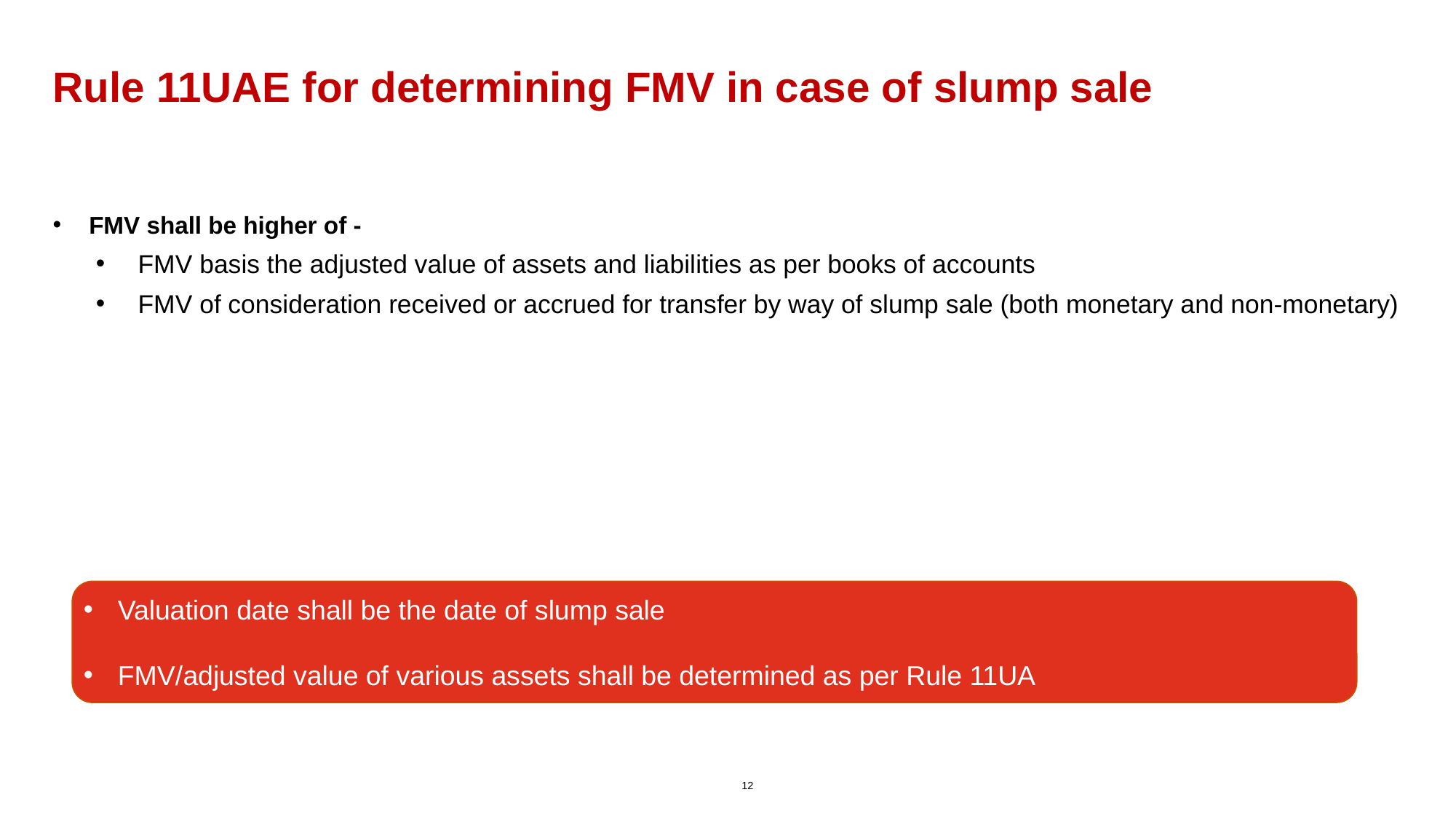

# Rule 11UAE for determining FMV in case of slump sale

FMV shall be higher of -
FMV basis the adjusted value of assets and liabilities as per books of accounts
FMV of consideration received or accrued for transfer by way of slump sale (both monetary and non-monetary)
Valuation date shall be the date of slump sale

FMV/adjusted value of various assets shall be determined as per Rule 11UA
12